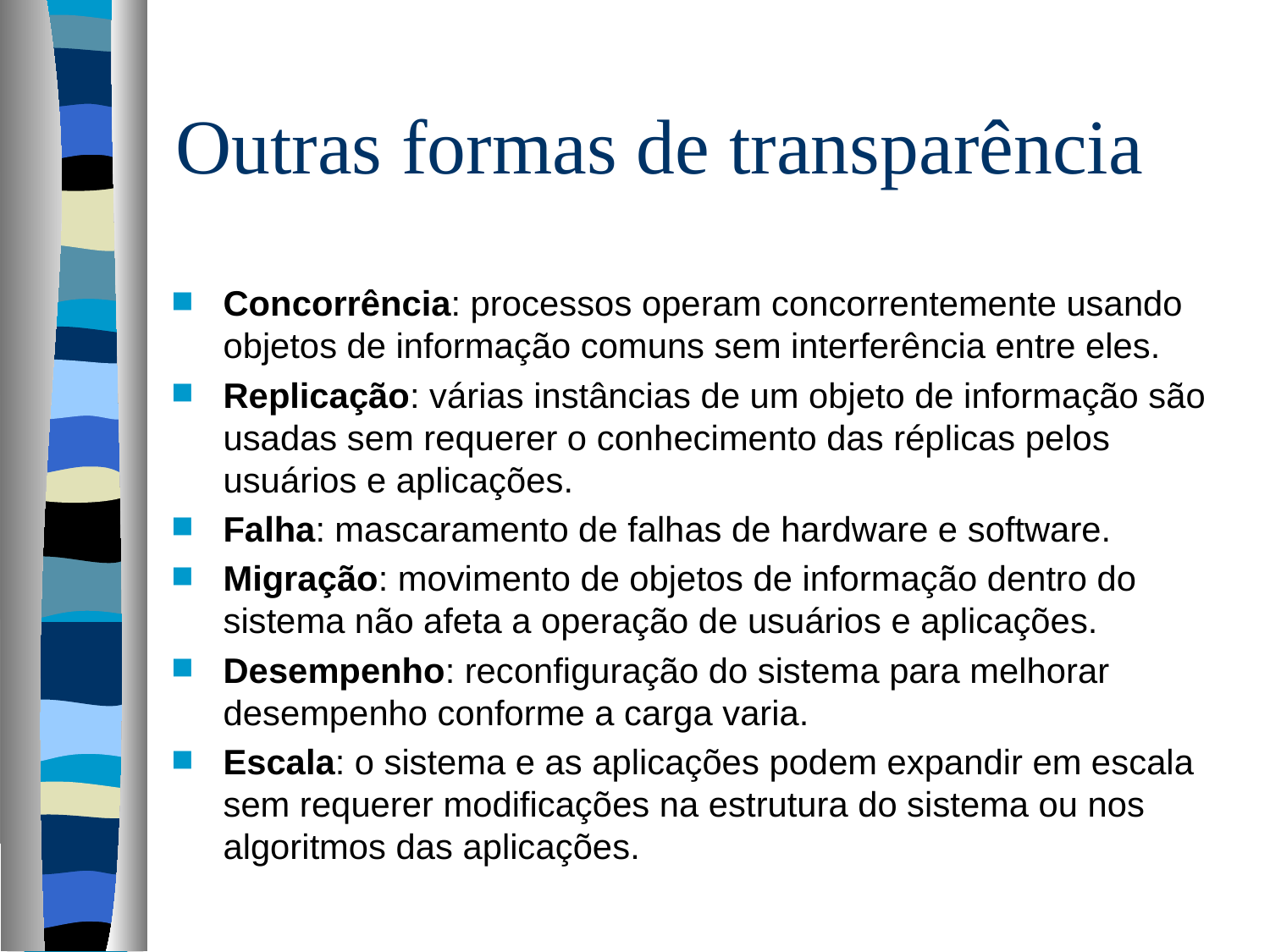

# Outras formas de transparência
Concorrência: processos operam concorrentemente usando objetos de informação comuns sem interferência entre eles.
Replicação: várias instâncias de um objeto de informação são usadas sem requerer o conhecimento das réplicas pelos usuários e aplicações.
Falha: mascaramento de falhas de hardware e software.
Migração: movimento de objetos de informação dentro do sistema não afeta a operação de usuários e aplicações.
Desempenho: reconfiguração do sistema para melhorar desempenho conforme a carga varia.
Escala: o sistema e as aplicações podem expandir em escala sem requerer modificações na estrutura do sistema ou nos algoritmos das aplicações.